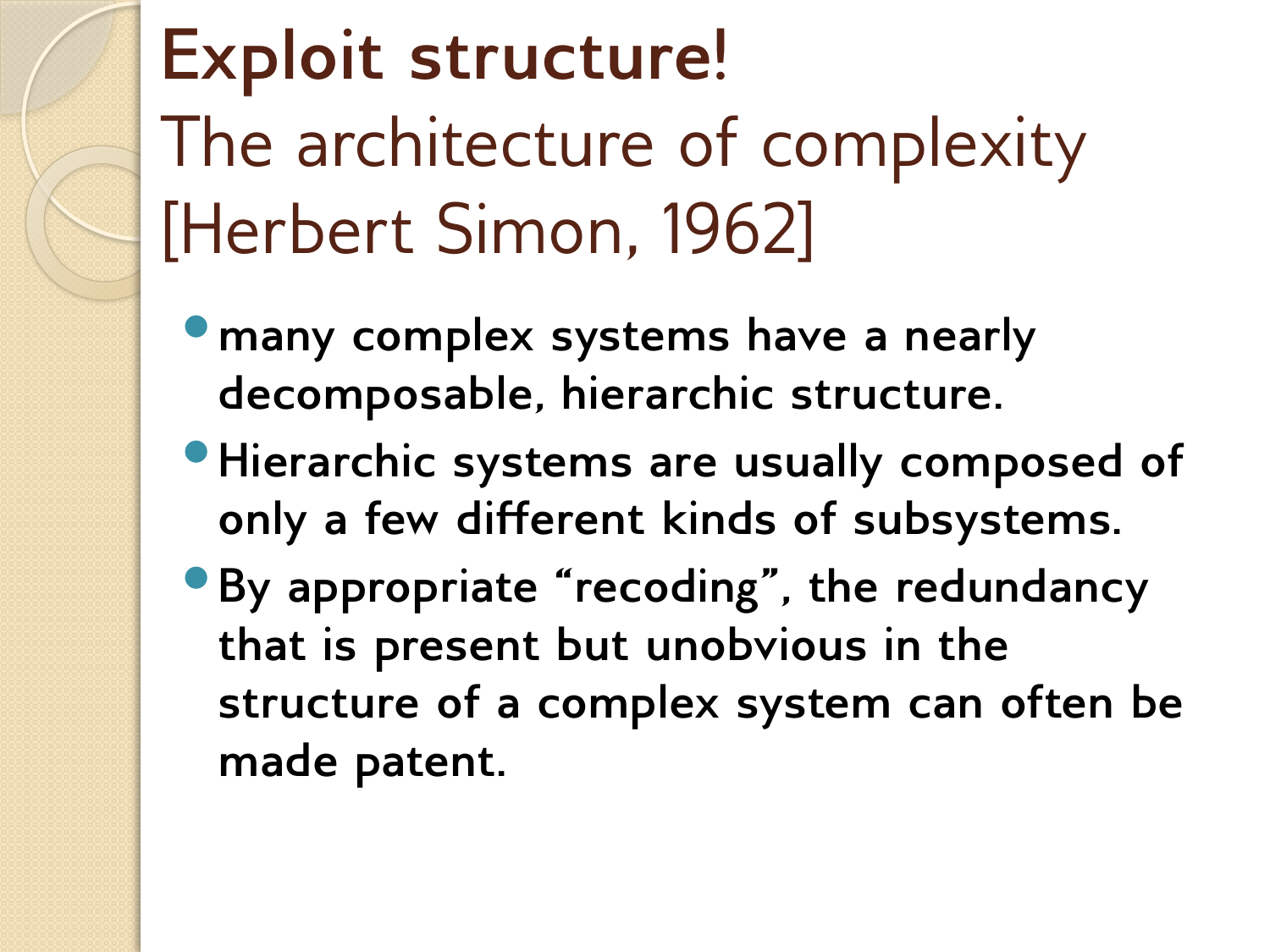

# Exploit structure! The architecture of complexity [Herbert Simon, 1962]
many complex systems have a nearly decomposable, hierarchic structure.
Hierarchic systems are usually composed of only a few different kinds of subsystems.
By appropriate “recoding”, the redundancy that is present but unobvious in the structure of a complex system can often be made patent.